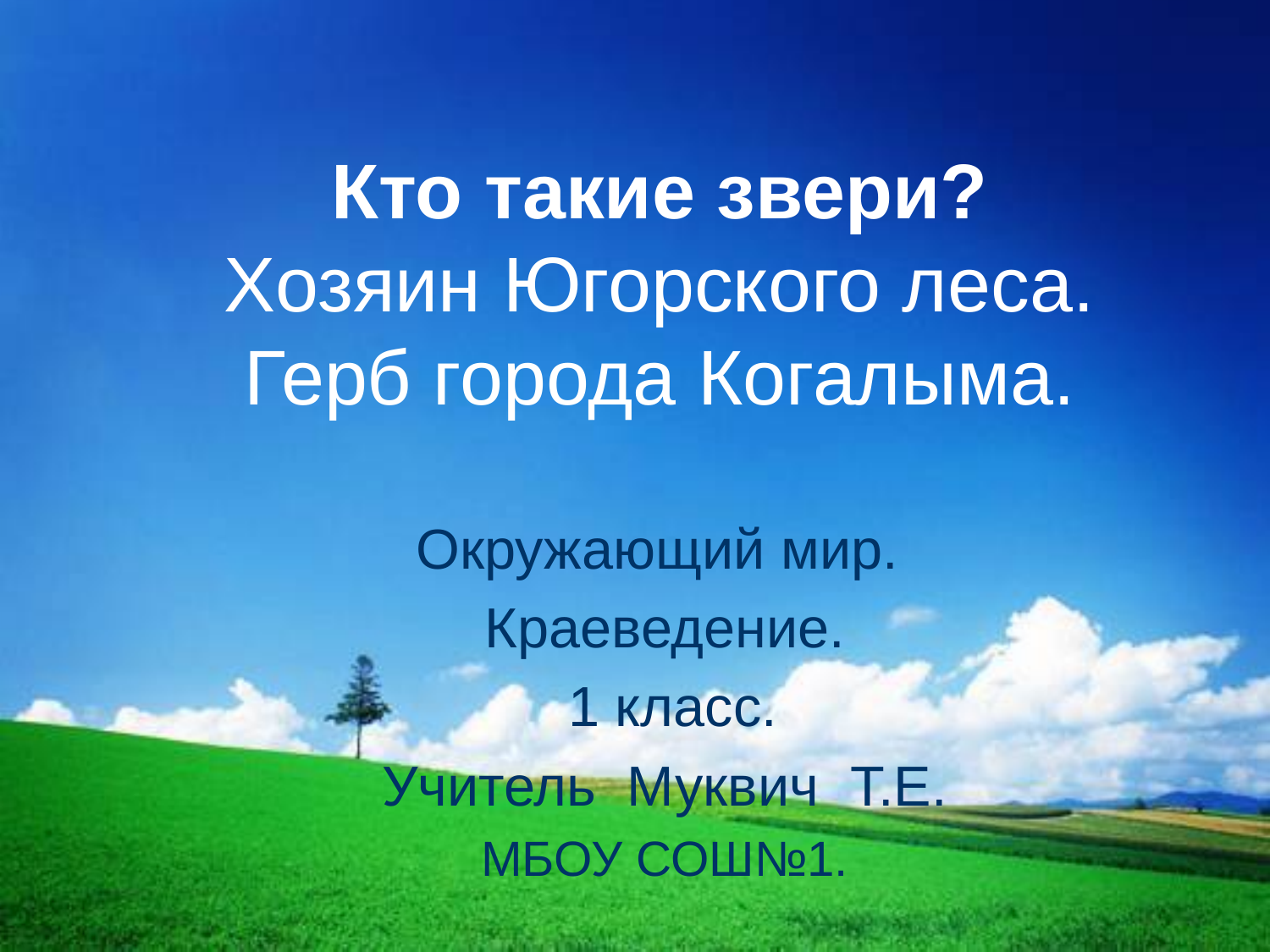

# Кто такие звери? Хозяин Югорского леса. Герб города Когалыма.
Окружающий мир.
Краеведение.
 1 класс.
Учитель  Муквич  Т.Е.
МБОУ СОШ№1.